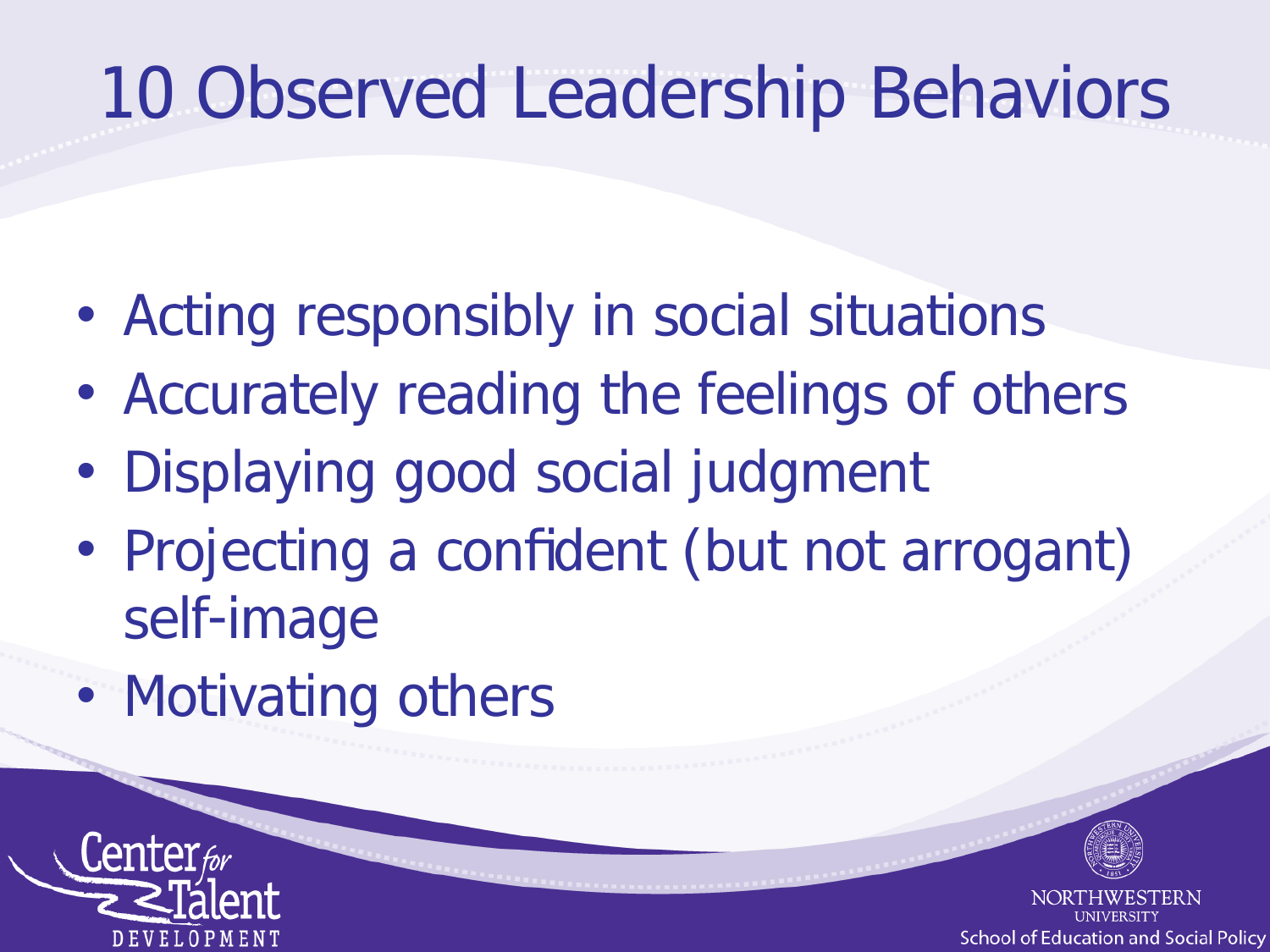

# 10 Observed Leadership Behaviors

Acting responsibly in social situations
Accurately reading the feelings of others
Displaying good social judgment
Projecting a confident (but not arrogant) self-image
Motivating others